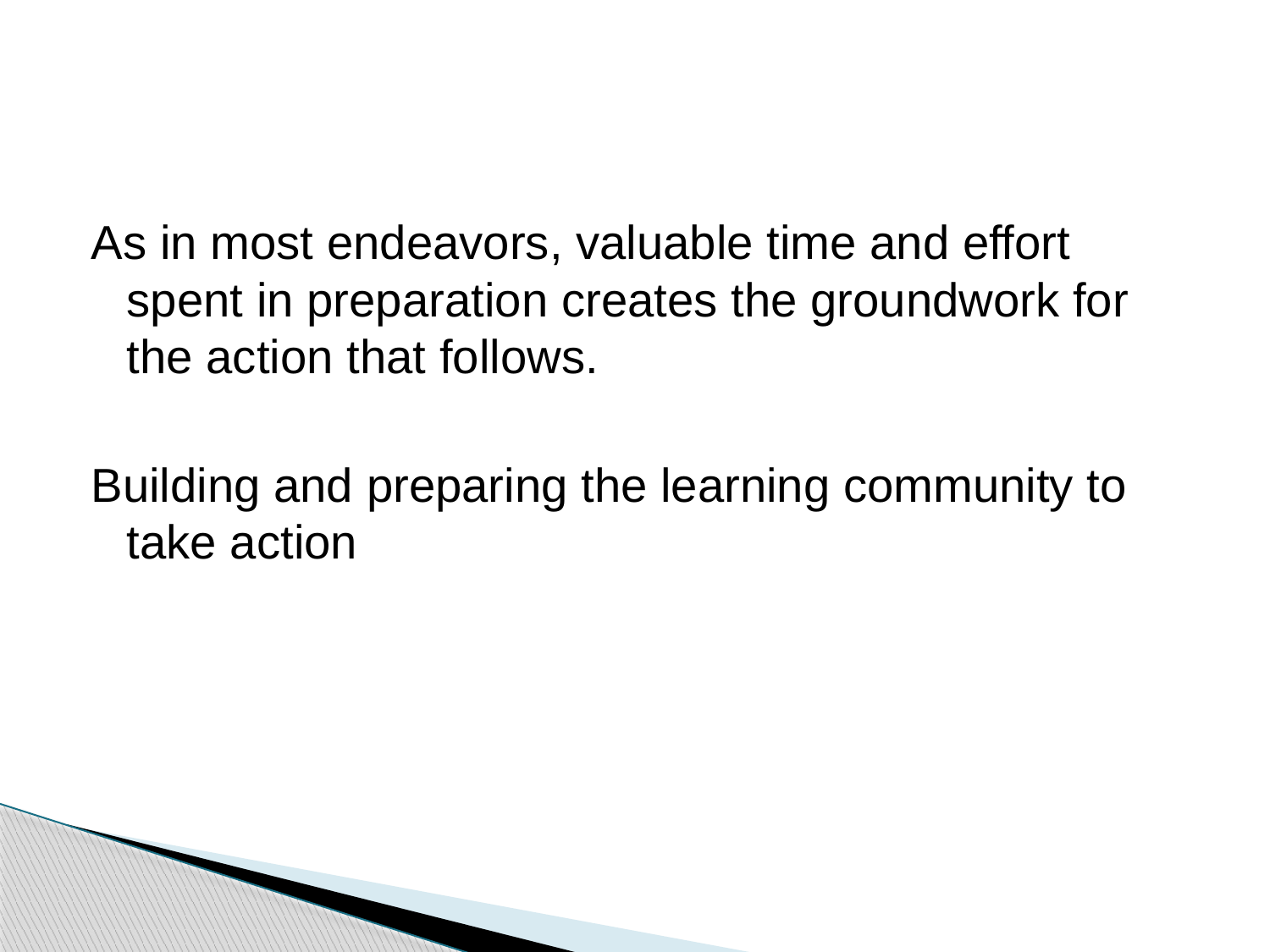

#
As in most endeavors, valuable time and effort spent in preparation creates the groundwork for the action that follows.

Building and preparing the learning community to take action